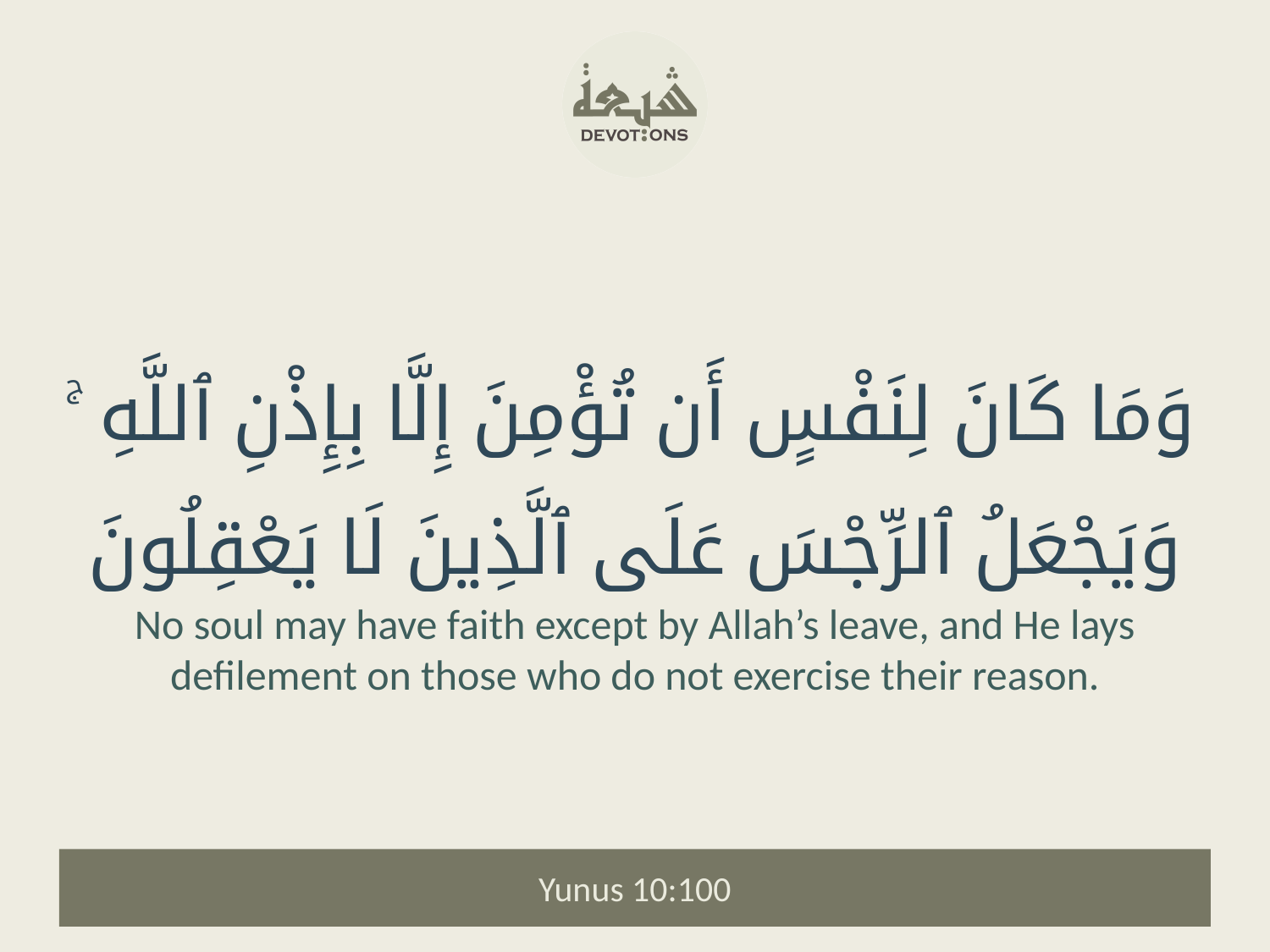

وَمَا كَانَ لِنَفْسٍ أَن تُؤْمِنَ إِلَّا بِإِذْنِ ٱللَّهِ ۚ وَيَجْعَلُ ٱلرِّجْسَ عَلَى ٱلَّذِينَ لَا يَعْقِلُونَ
No soul may have faith except by Allah’s leave, and He lays defilement on those who do not exercise their reason.
Yunus 10:100